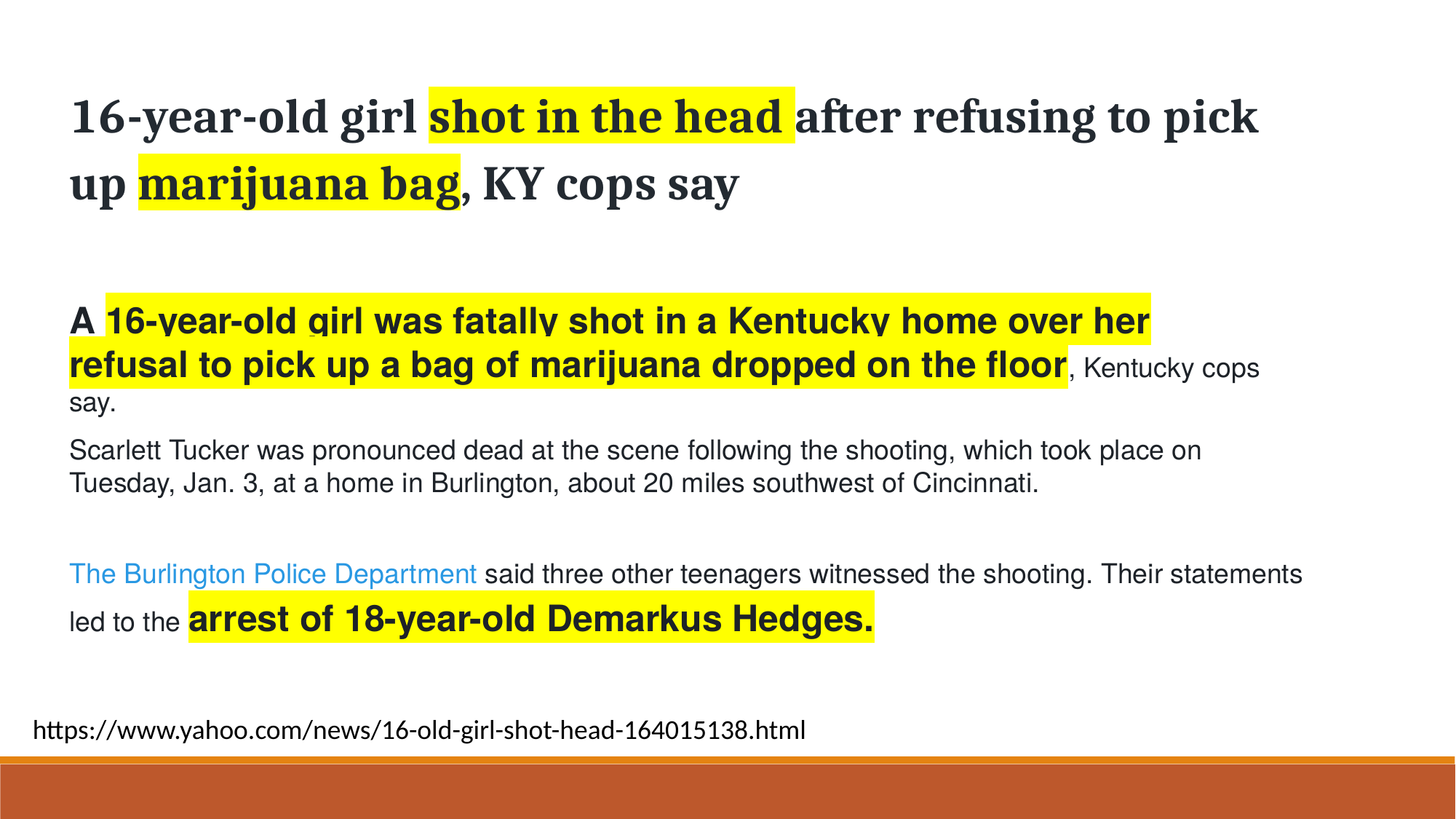

16-year-old girl shot in the head after refusing to pick up marijuana bag, KY cops say
A 16-year-old girl was fatally shot in a Kentucky home over her refusal to pick up a bag of marijuana dropped on the floor, Kentucky cops say.
Scarlett Tucker was pronounced dead at the scene following the shooting, which took place on Tuesday, Jan. 3, at a home in Burlington, about 20 miles southwest of Cincinnati.
The Burlington Police Department said three other teenagers witnessed the shooting. Their statements led to the arrest of 18-year-old Demarkus Hedges.
https://www.yahoo.com/news/16-old-girl-shot-head-164015138.html